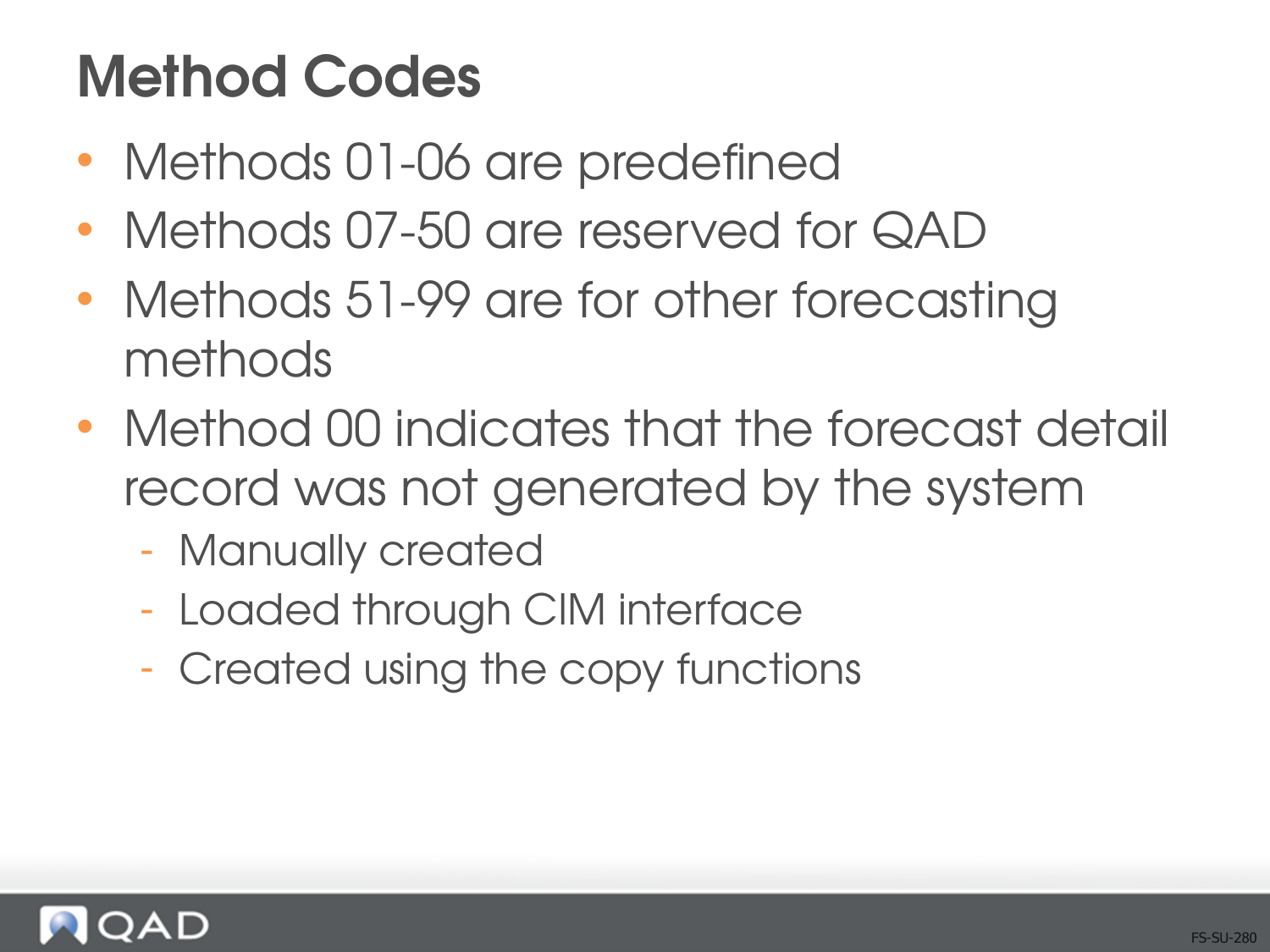

# Method Codes
Methods 01-06 are predefined
Methods 07-50 are reserved for QAD
Methods 51-99 are for other forecasting methods
Method 00 indicates that the forecast detail record was not generated by the system
Manually created
Loaded through CIM interface
Created using the copy functions
FS-SU-280